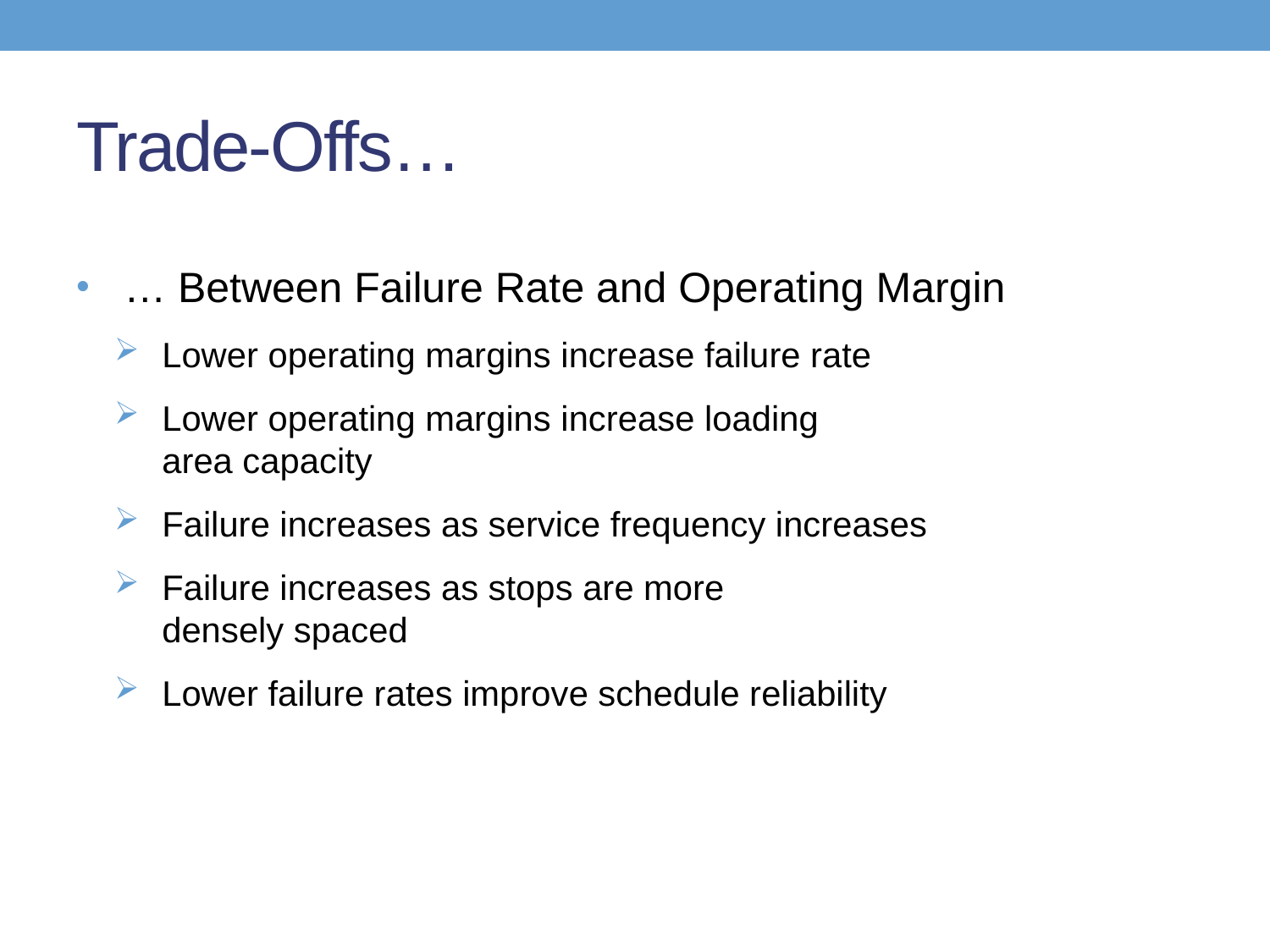

# Trade-Offs…
… Between Failure Rate and Operating Margin
Lower operating margins increase failure rate
Lower operating margins increase loading
area capacity
Failure increases as service frequency increases
Failure increases as stops are more
densely spaced
Lower failure rates improve schedule reliability